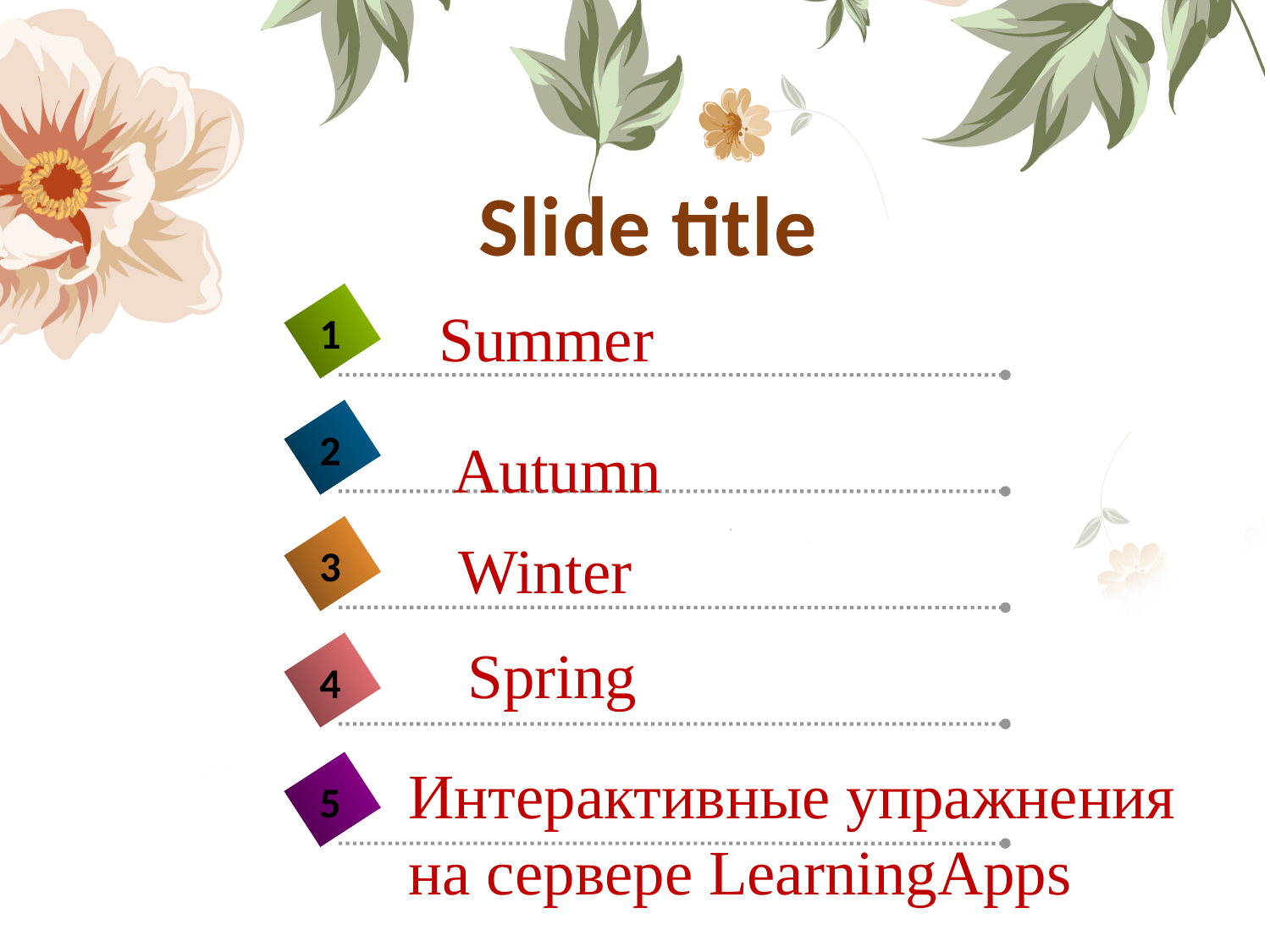

# Slide title
Summer

1

2
Autumn

 Winter

3

Spring

4

Интерактивные упражнения
на сервере LearningApps

5